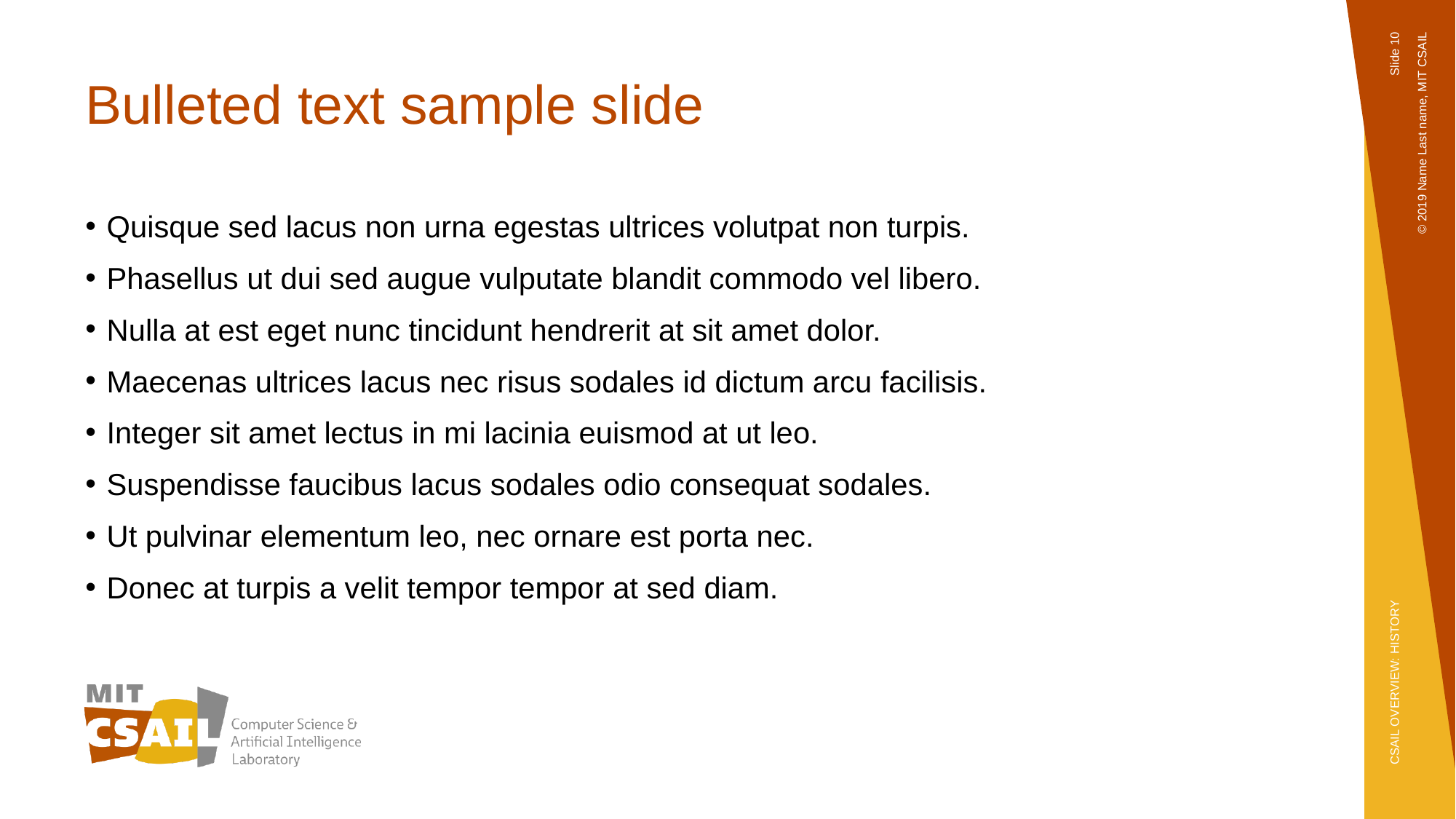

# Bulleted text sample slide
Slide 10
© 2019 Name Last name, MIT CSAIL
Quisque sed lacus non urna egestas ultrices volutpat non turpis.
Phasellus ut dui sed augue vulputate blandit commodo vel libero.
Nulla at est eget nunc tincidunt hendrerit at sit amet dolor.
Maecenas ultrices lacus nec risus sodales id dictum arcu facilisis.
Integer sit amet lectus in mi lacinia euismod at ut leo.
Suspendisse faucibus lacus sodales odio consequat sodales.
Ut pulvinar elementum leo, nec ornare est porta nec.
Donec at turpis a velit tempor tempor at sed diam.
CSAIL OVERVIEW: HISTORY